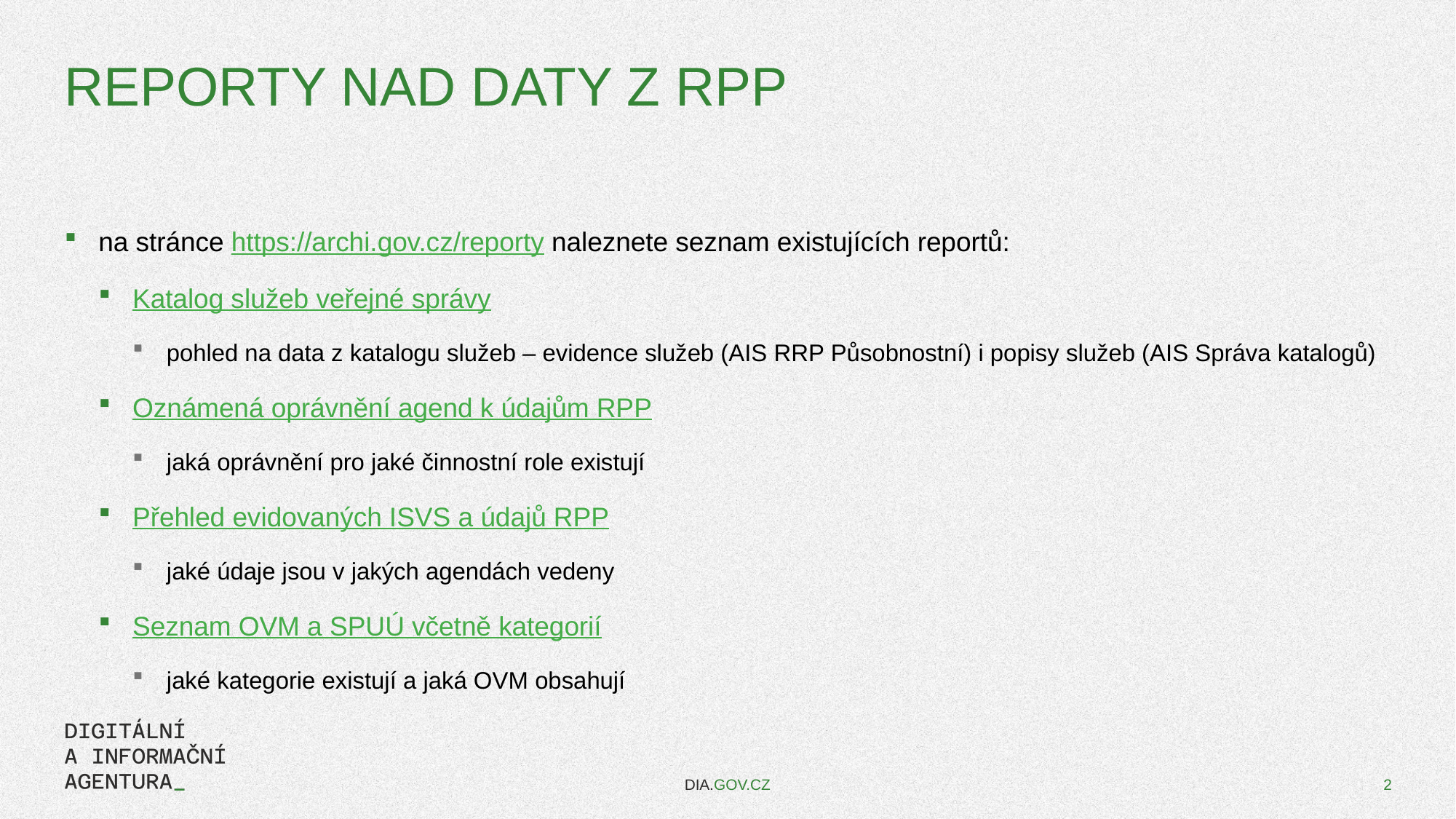

# Reporty nad daty z RPP
na stránce https://archi.gov.cz/reporty naleznete seznam existujících reportů:
Katalog služeb veřejné správy
pohled na data z katalogu služeb – evidence služeb (AIS RRP Působnostní) i popisy služeb (AIS Správa katalogů)
Oznámená oprávnění agend k údajům RPP
jaká oprávnění pro jaké činnostní role existují
Přehled evidovaných ISVS a údajů RPP
jaké údaje jsou v jakých agendách vedeny
Seznam OVM a SPUÚ včetně kategorií
jaké kategorie existují a jaká OVM obsahují
DIA.GOV.CZ
2